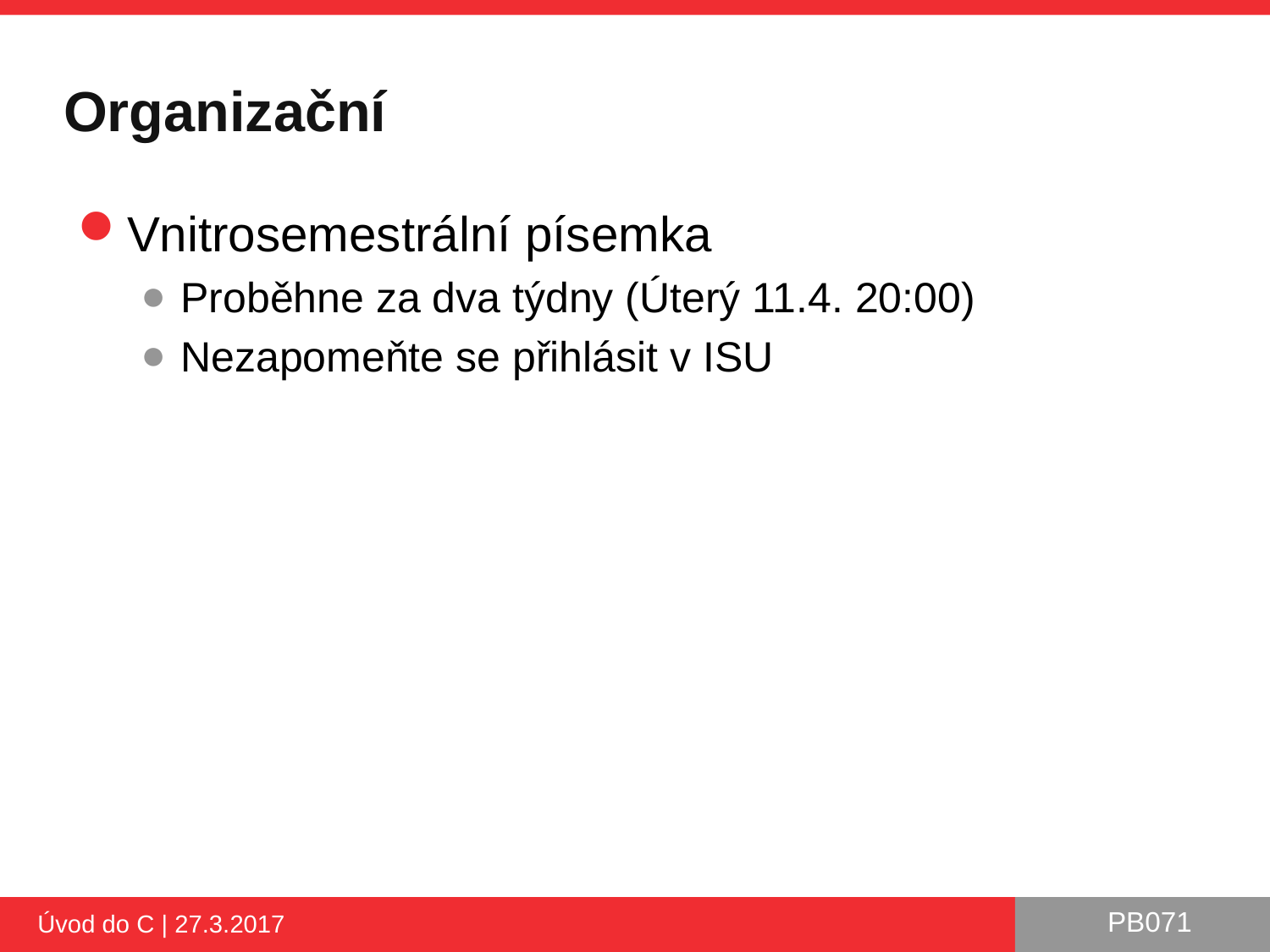

# Organizační
Vnitrosemestrální písemka
Proběhne za dva týdny (Úterý 11.4. 20:00)
Nezapomeňte se přihlásit v ISU

Úvod do C | 27.3.2017